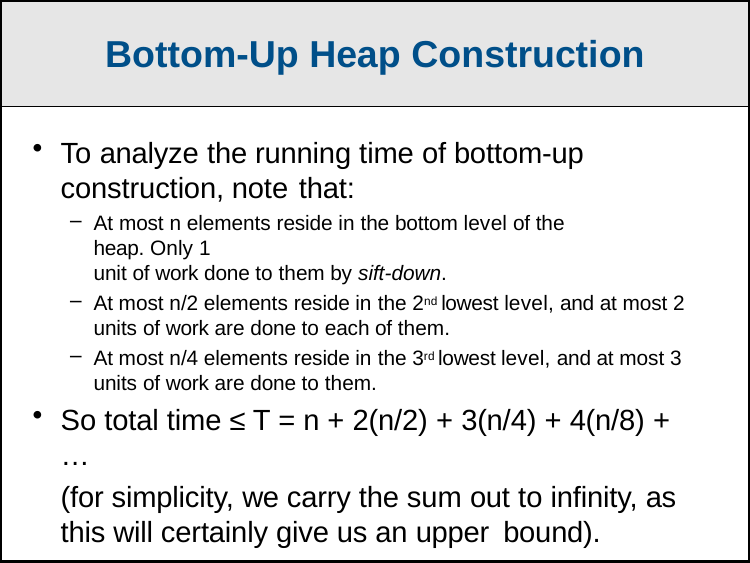

Bottom-Up Heap Construction
To analyze the running time of bottom-up  construction, note that:
At most n elements reside in the bottom level of the heap. Only 1
unit of work done to them by sift-down.
At most n/2 elements reside in the 2nd lowest level, and at most 2  units of work are done to each of them.
At most n/4 elements reside in the 3rd lowest level, and at most 3  units of work are done to them.
So total time ≤ T = n + 2(n/2) + 3(n/4) + 4(n/8) + …
(for simplicity, we carry the sum out to infinity, as  this will certainly give us an upper bound).
Claim: T = 4n = O(n)